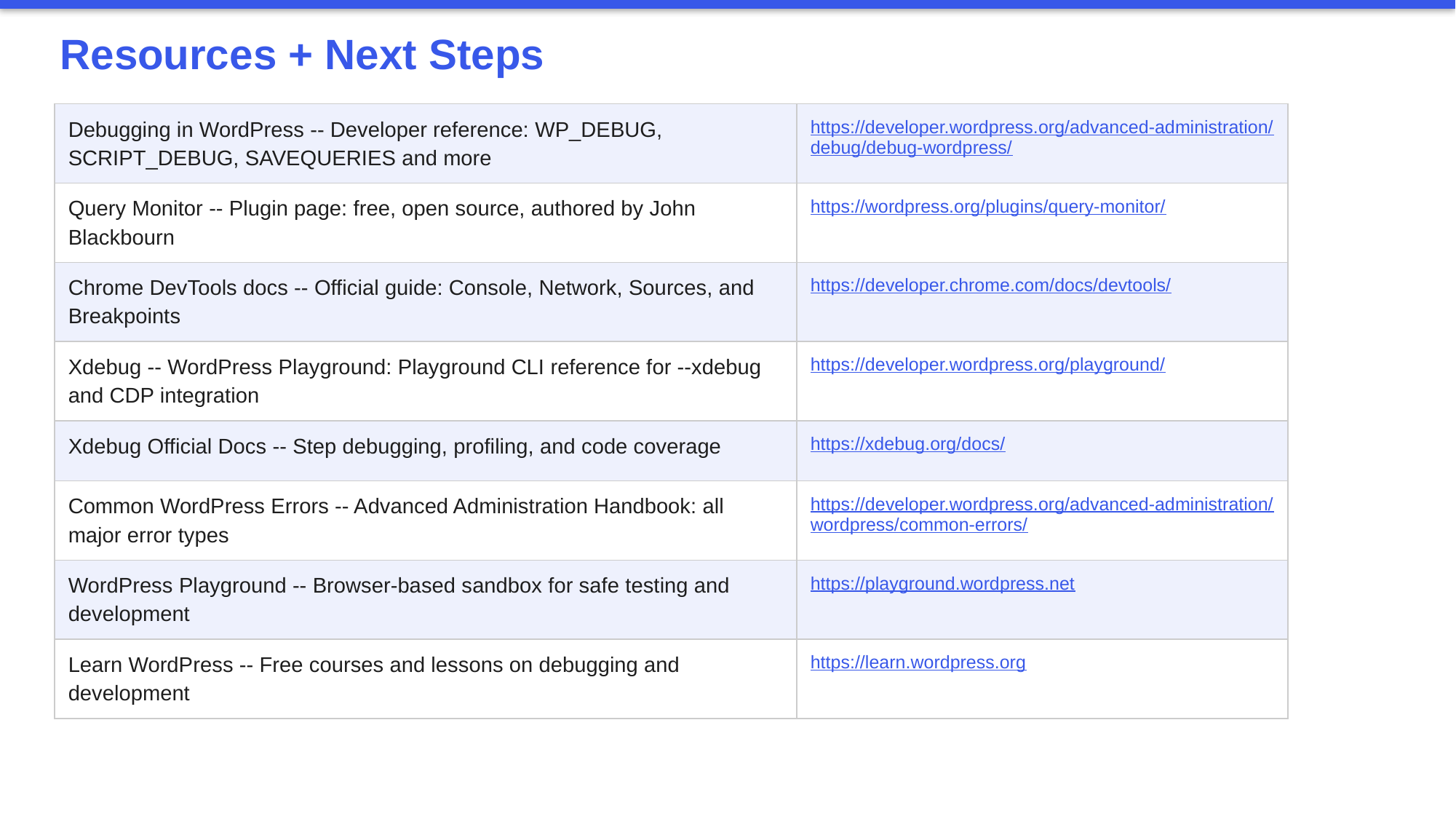

Resources + Next Steps
| Debugging in WordPress -- Developer reference: WP\_DEBUG, SCRIPT\_DEBUG, SAVEQUERIES and more | https://developer.wordpress.org/advanced-administration/debug/debug-wordpress/ |
| --- | --- |
| Query Monitor -- Plugin page: free, open source, authored by John Blackbourn | https://wordpress.org/plugins/query-monitor/ |
| Chrome DevTools docs -- Official guide: Console, Network, Sources, and Breakpoints | https://developer.chrome.com/docs/devtools/ |
| Xdebug -- WordPress Playground: Playground CLI reference for --xdebug and CDP integration | https://developer.wordpress.org/playground/ |
| Xdebug Official Docs -- Step debugging, profiling, and code coverage | https://xdebug.org/docs/ |
| Common WordPress Errors -- Advanced Administration Handbook: all major error types | https://developer.wordpress.org/advanced-administration/wordpress/common-errors/ |
| WordPress Playground -- Browser-based sandbox for safe testing and development | https://playground.wordpress.net |
| Learn WordPress -- Free courses and lessons on debugging and development | https://learn.wordpress.org |